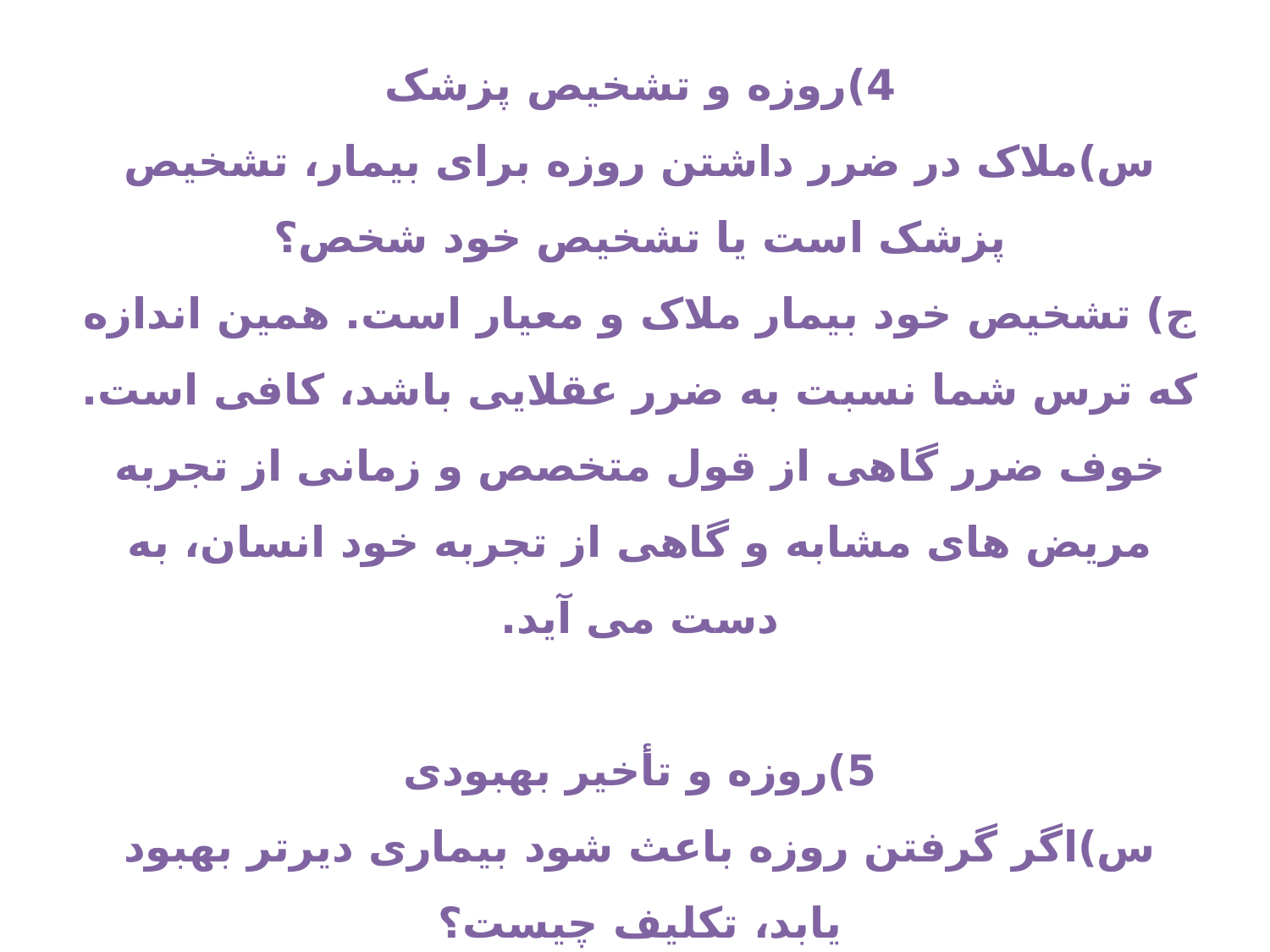

4)روزه و تشخیص پزشک
س)ملاک در ضرر داشتن روزه برای بیمار، تشخیص پزشک است یا تشخیص خود شخص؟
ج) تشخیص خود بیمار ملاک و معیار است. همین اندازه که ترس شما نسبت به ضرر عقلایی باشد، کافی است. خوف ضرر گاهی از قول متخصص و زمانی از تجربه مریض های مشابه و گاهی از تجربه خود انسان، به دست می آید.

5)روزه و تأخیر بهبودی
س)اگر گرفتن روزه باعث شود بیماری دیرتر بهبود یابد، تکلیف چیست؟
ج) نباید روزه بگیرد.